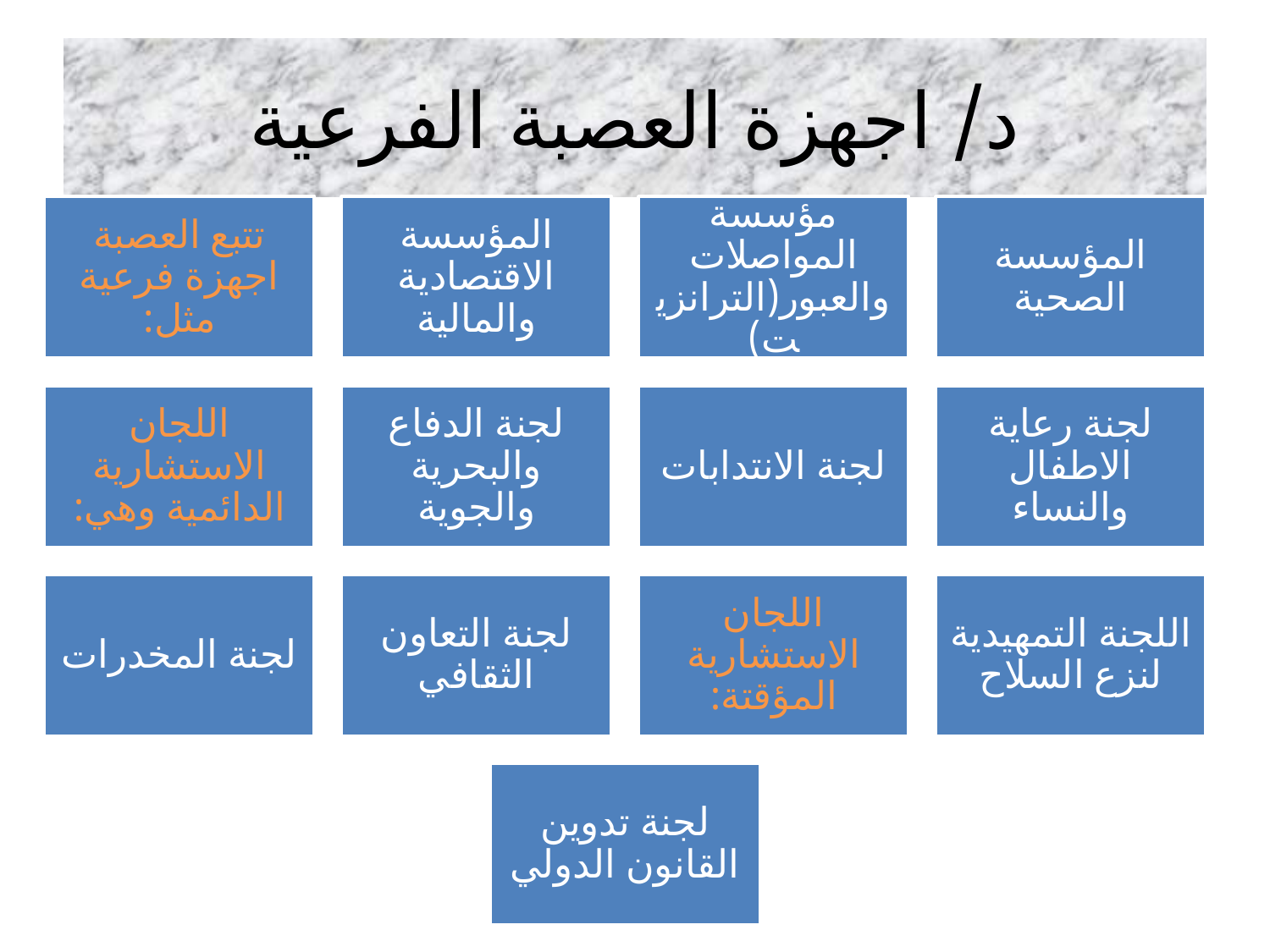

# د/ اجهزة العصبة الفرعية
تتبع العصبة اجهزة فرعية مثل:
المؤسسة الاقتصادية والمالية
مؤسسة المواصلات والعبور(الترانزيت)
المؤسسة الصحية
اللجان الاستشارية الدائمية وهي:
لجنة الدفاع والبحرية والجوية
لجنة الانتدابات
لجنة رعاية الاطفال والنساء
لجنة المخدرات
لجنة التعاون الثقافي
اللجان الاستشارية المؤقتة:
اللجنة التمهيدية لنزع السلاح
لجنة تدوين القانون الدولي